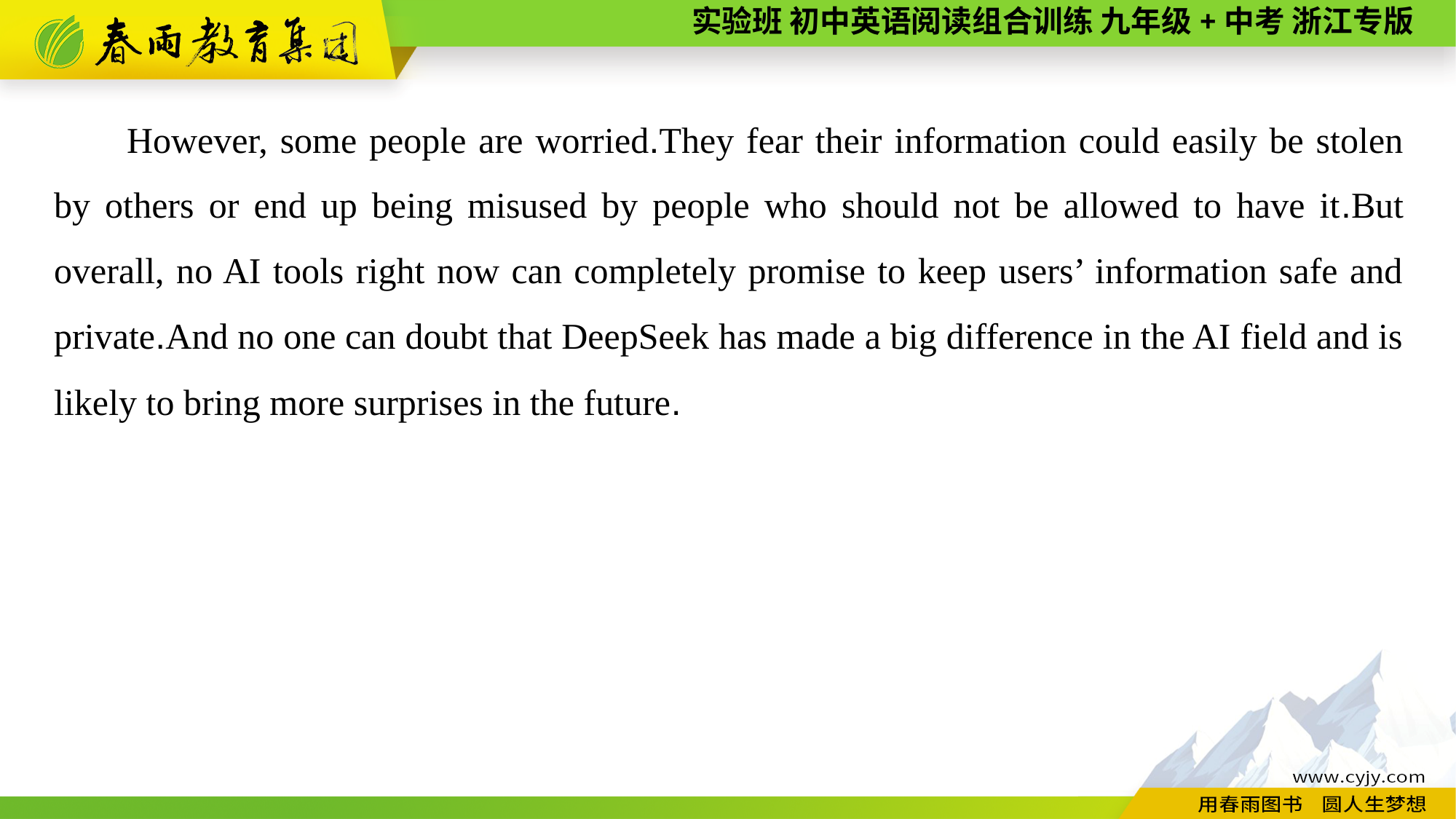

However, some people are worried.They fear their information could easily be stolen by others or end up being misused by people who should not be allowed to have it.But overall, no AI tools right now can completely promise to keep users’ information safe and private.And no one can doubt that DeepSeek has made a big difference in the AI field and is likely to bring more surprises in the future.